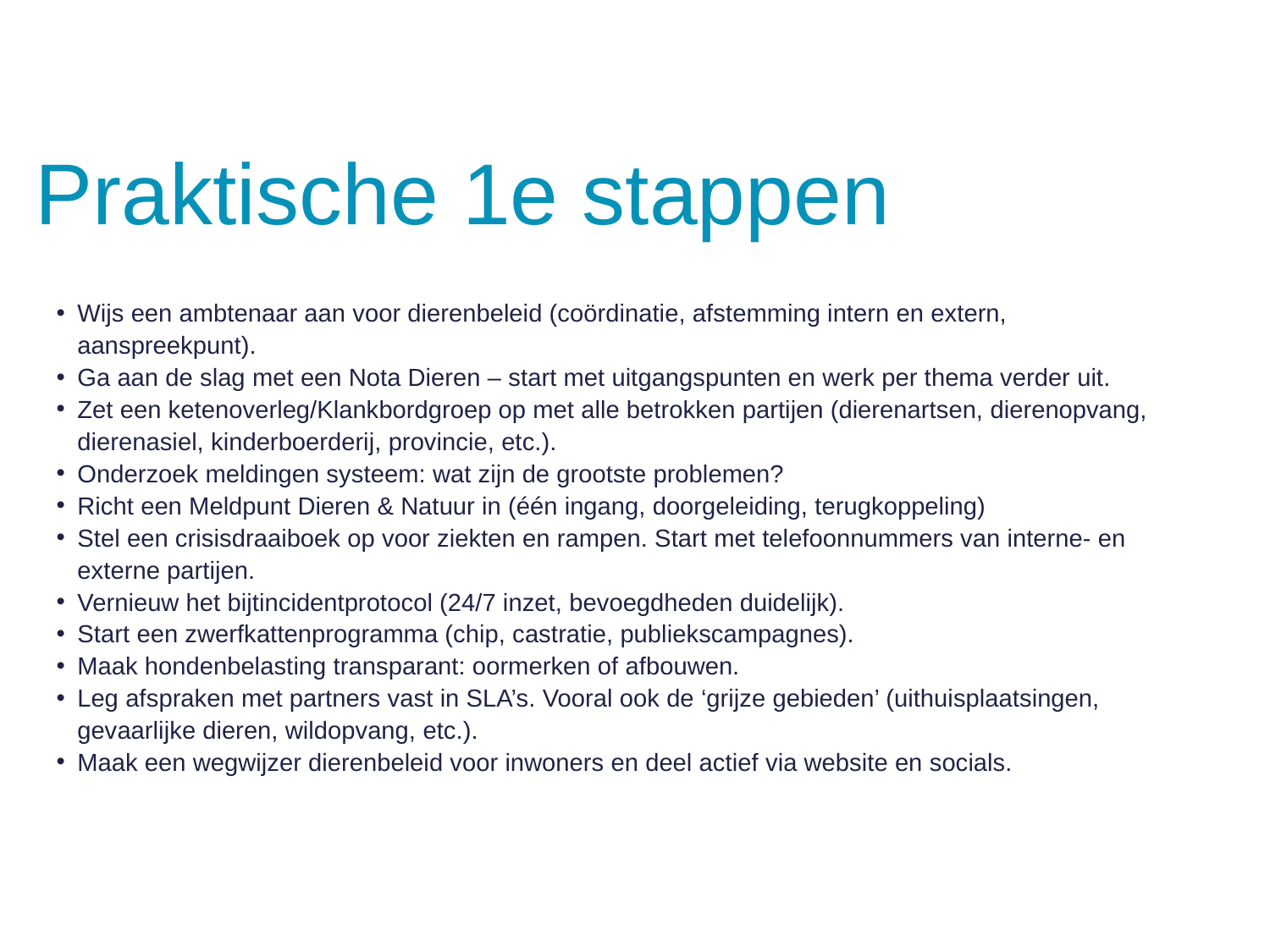

Praktische 1e stappen

Wijs een ambtenaar aan voor dierenbeleid (coördinatie, afstemming intern en extern, aanspreekpunt).
Ga aan de slag met een Nota Dieren – start met uitgangspunten en werk per thema verder uit.
Zet een ketenoverleg/Klankbordgroep op met alle betrokken partijen (dierenartsen, dierenopvang, dierenasiel, kinderboerderij, provincie, etc.).
Onderzoek meldingen systeem: wat zijn de grootste problemen?
Richt een Meldpunt Dieren & Natuur in (één ingang, doorgeleiding, terugkoppeling)
Stel een crisisdraaiboek op voor ziekten en rampen. Start met telefoonnummers van interne- en externe partijen.
Vernieuw het bijtincidentprotocol (24/7 inzet, bevoegdheden duidelijk).
Start een zwerfkattenprogramma (chip, castratie, publiekscampagnes).
Maak hondenbelasting transparant: oormerken of afbouwen.
Leg afspraken met partners vast in SLA’s. Vooral ook de ‘grijze gebieden’ (uithuisplaatsingen, gevaarlijke dieren, wildopvang, etc.).
Maak een wegwijzer dierenbeleid voor inwoners en deel actief via website en socials.